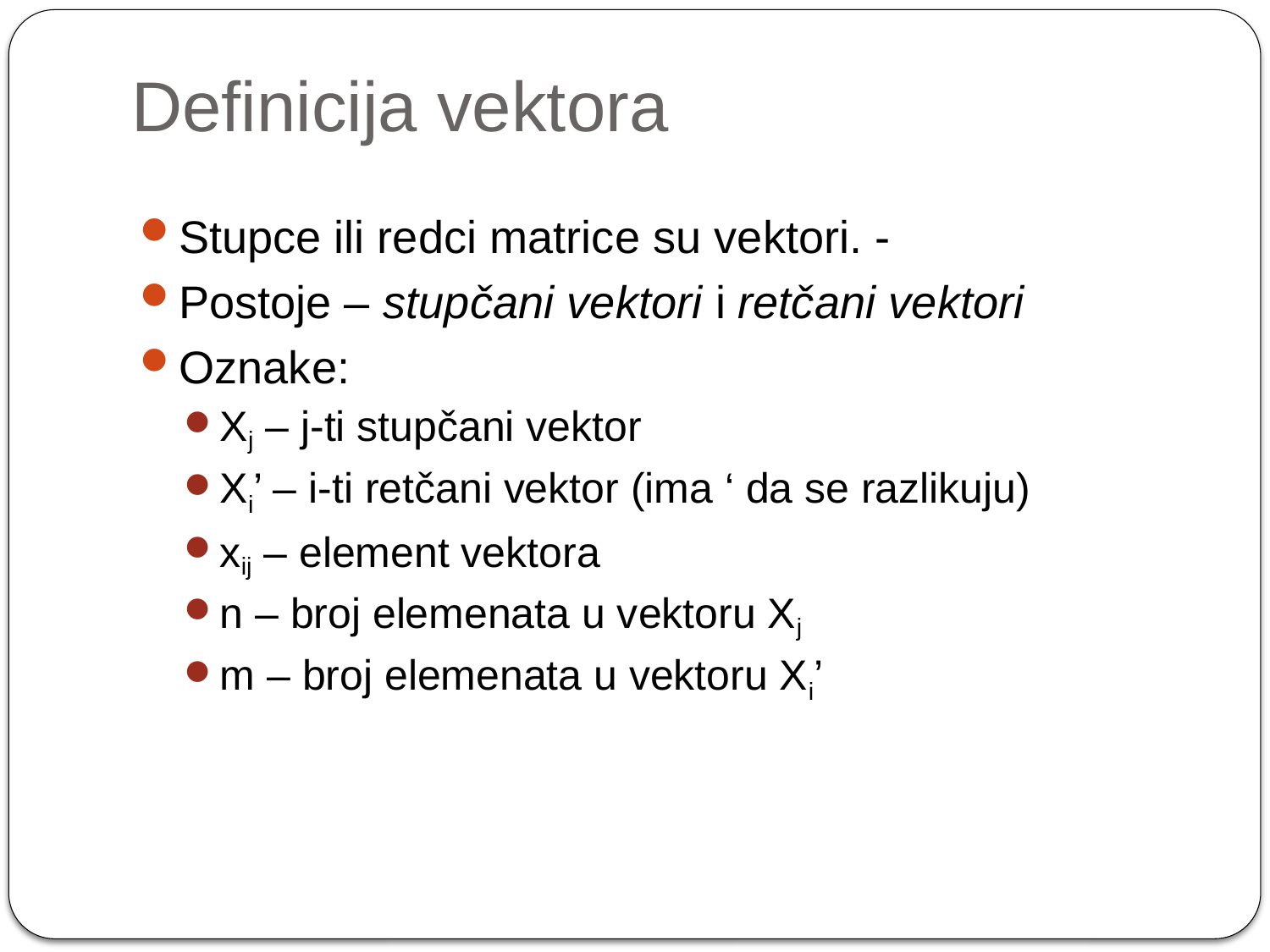

# Definicija vektora
Stupce ili redci matrice su vektori. -
Postoje – stupčani vektori i retčani vektori
Oznake:
Xj – j-ti stupčani vektor
Xi’ – i-ti retčani vektor (ima ‘ da se razlikuju)
xij – element vektora
n – broj elemenata u vektoru Xj
m – broj elemenata u vektoru Xi’